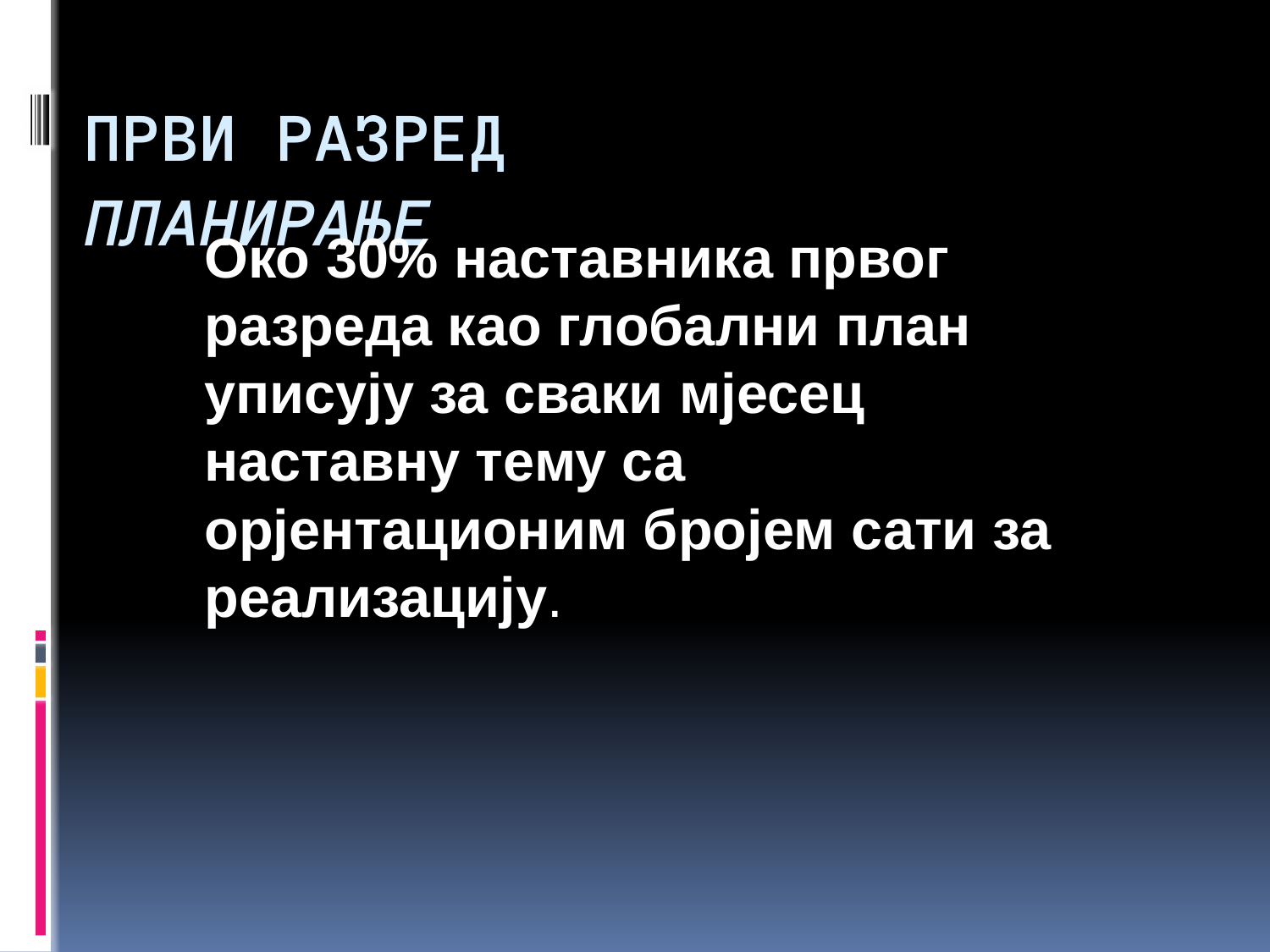

# Први разред Планирање
Око 30% наставника првог разреда као глобални план уписују за сваки мјесец наставну тему са орјентационим бројем сати за реализацију.